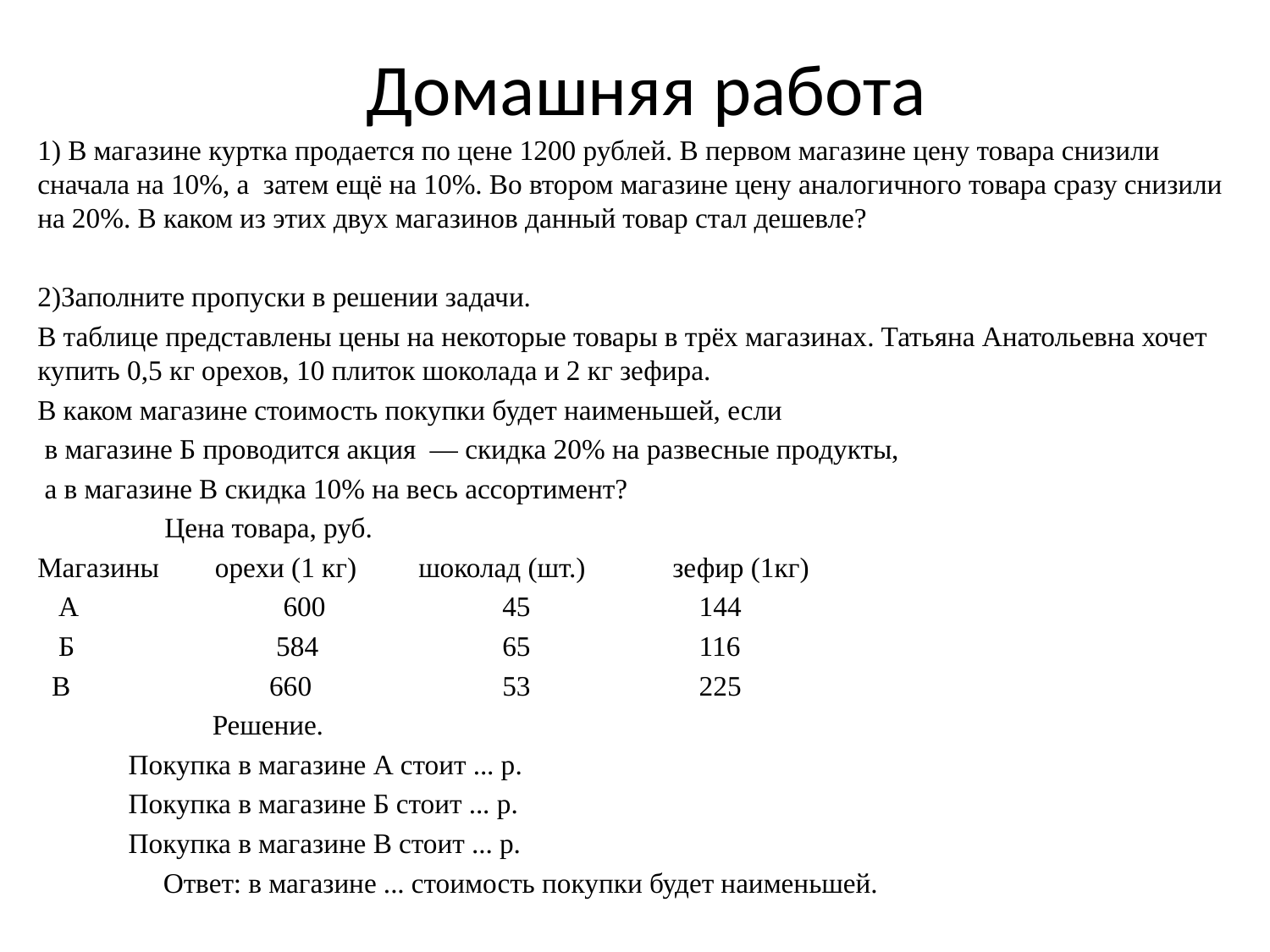

# Домашняя работа
1) В магазине куртка продается по цене 1200 рублей. В первом магазине цену товара снизили сначала на 10%, а  затем ещё на 10%. Во втором магазине цену аналогичного товара сразу снизили на 20%. В каком из этих двух магазинов данный товар стал дешевле?

2)Заполните пропуски в решении задачи.
В таблице представлены цены на некоторые товары в трёх магазинах. Татьяна Анатольевна хочет купить 0,5 кг орехов, 10 плиток шоколада и 2 кг зефира.
В каком магазине стоимость покупки будет наименьшей, если
 в магазине Б проводится акция  — скидка 20% на развесные продукты,
 а в магазине В скидка 10% на весь ассортимент?
	Цена товара, руб.
Магазины        орехи (1 кг)	шоколад (шт.)	зефир (1кг)
   А	                 600	            45	                      144
   Б	                584	            65	                      116
  В	               660	            53	                      225
                         Решение.
             Покупка в магазине А стоит ... р.
             Покупка в магазине Б стоит ... р.
             Покупка в магазине В стоит ... р.
                  Ответ: в магазине ... стоимость покупки будет наименьшей.